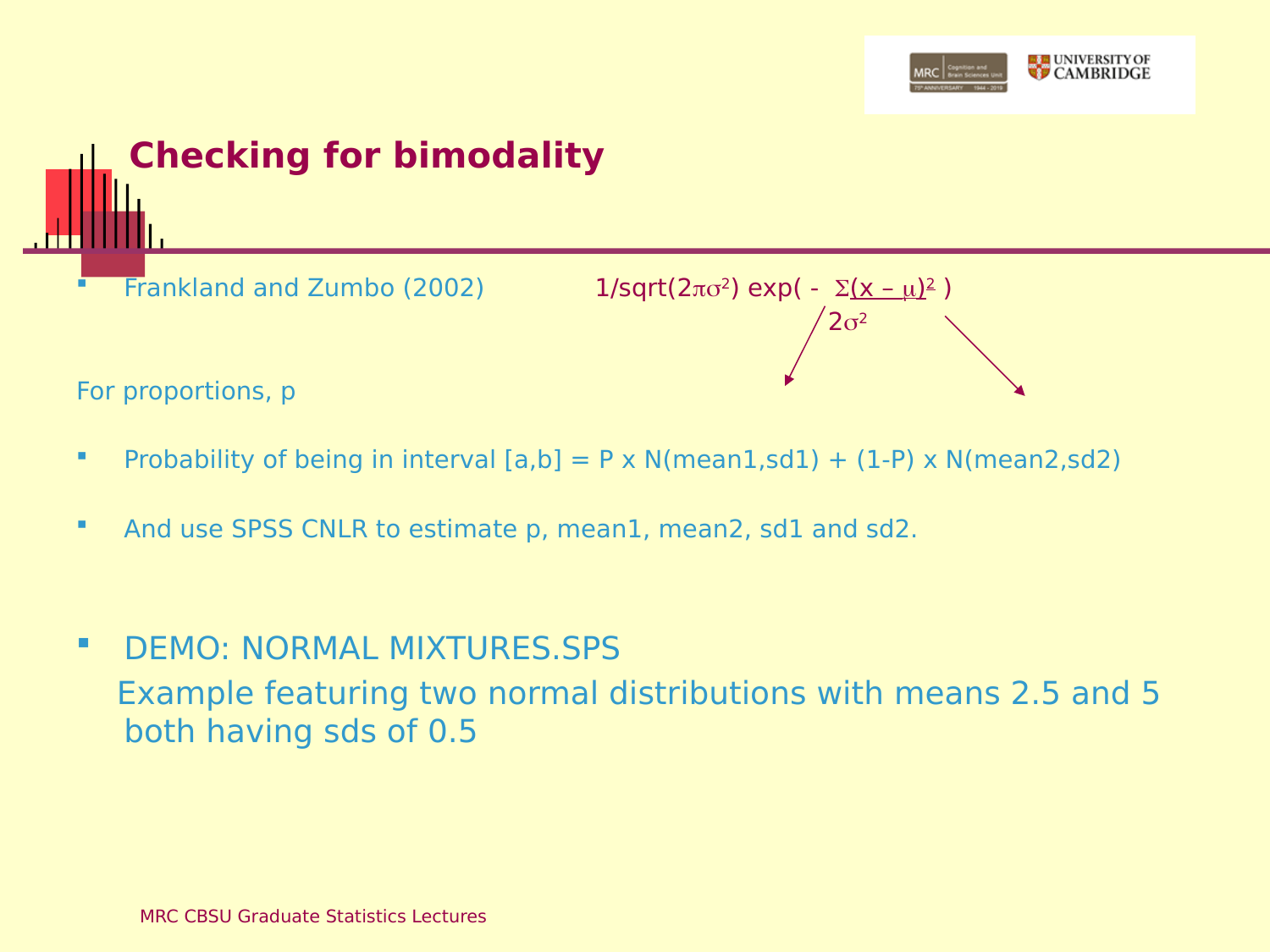

# Checking for bimodality

Frankland and Zumbo (2002)              1/sqrt(2πσ2) exp( -  Σ(x – μ)2 )
                                                                                                2σ2

For proportions, p

Probability of being in interval [a,b] = P x N(mean1,sd1) + (1-P) x N(mean2,sd2)

And use SPSS CNLR to estimate p, mean1, mean2, sd1 and sd2.

DEMO: NORMAL MIXTURES.SPS
    Example featuring two normal distributions with means 2.5 and 5 both having sds of 0.5

MRC CBSU Graduate Statistics Lectures